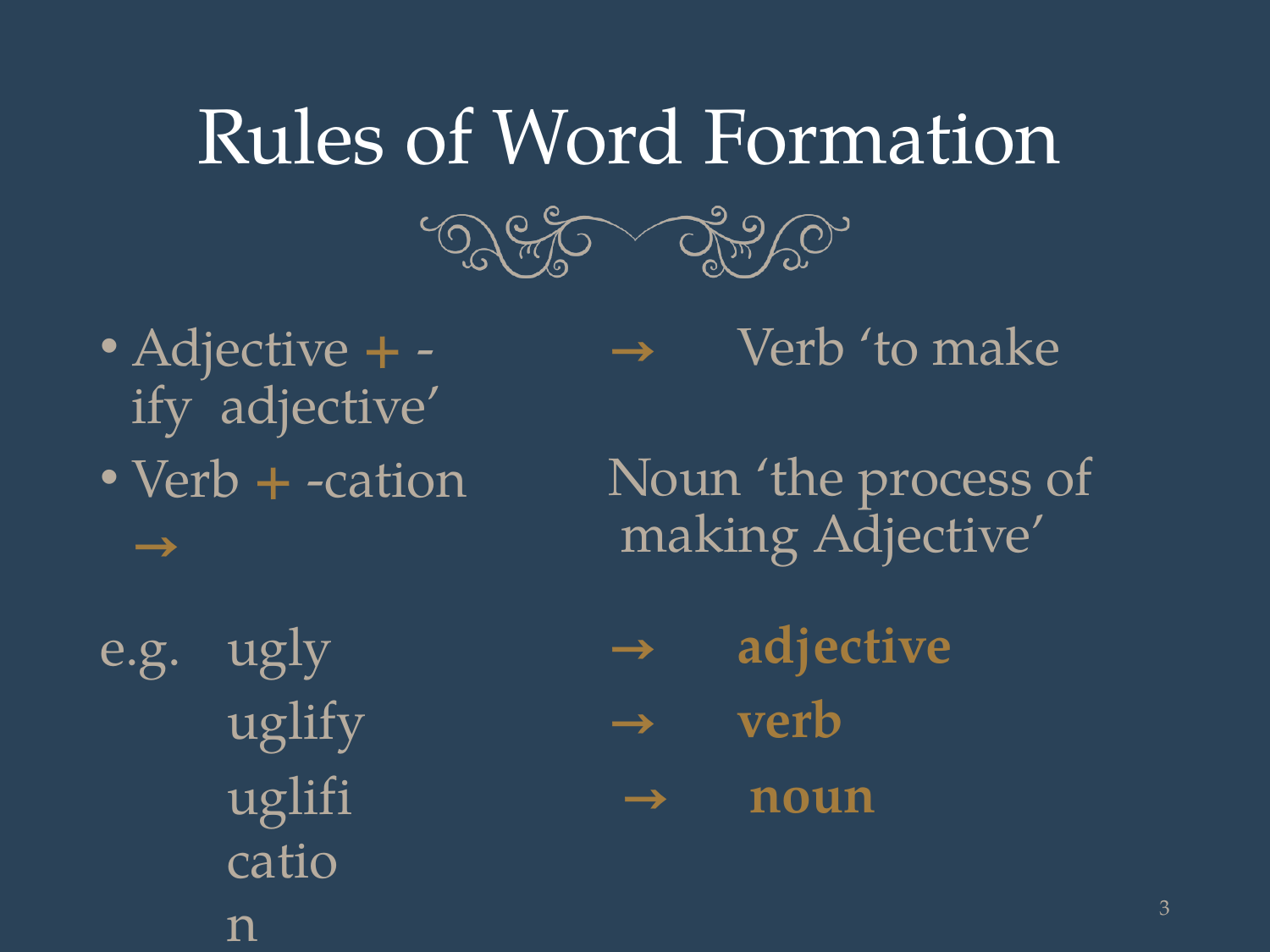

# Rules of Word Formation

Adjective + -ify  adjective’
Verb + -cation →
→	Verb ‘to make

Noun ‘the process of  making Adjective’
→	adjective
→	verb
→	noun
ugly  uglify
uglification
e.g.
3